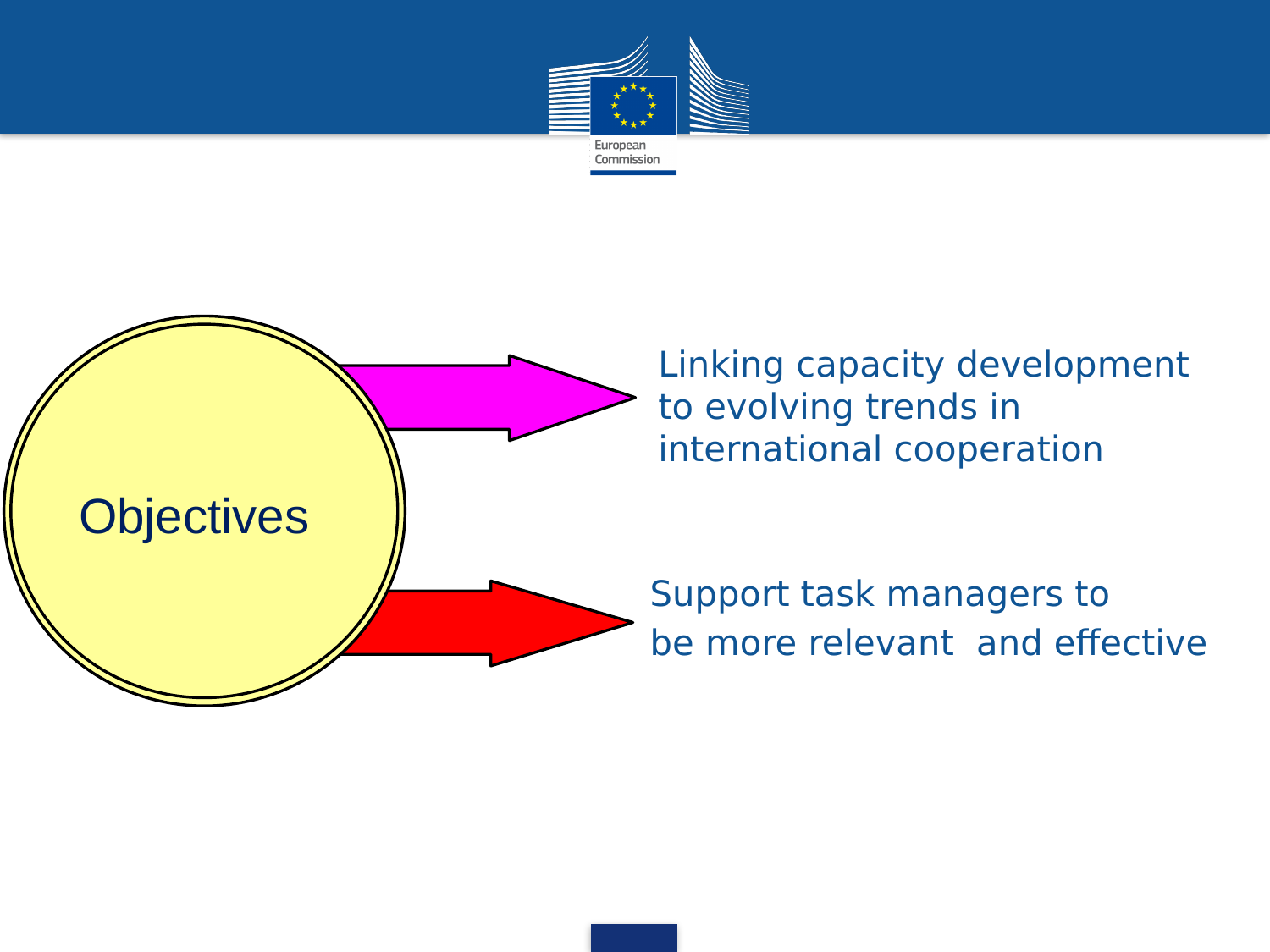

Objectives
Linking capacity development to evolving trends in international cooperation

Support task managers to
be more relevant  and effective